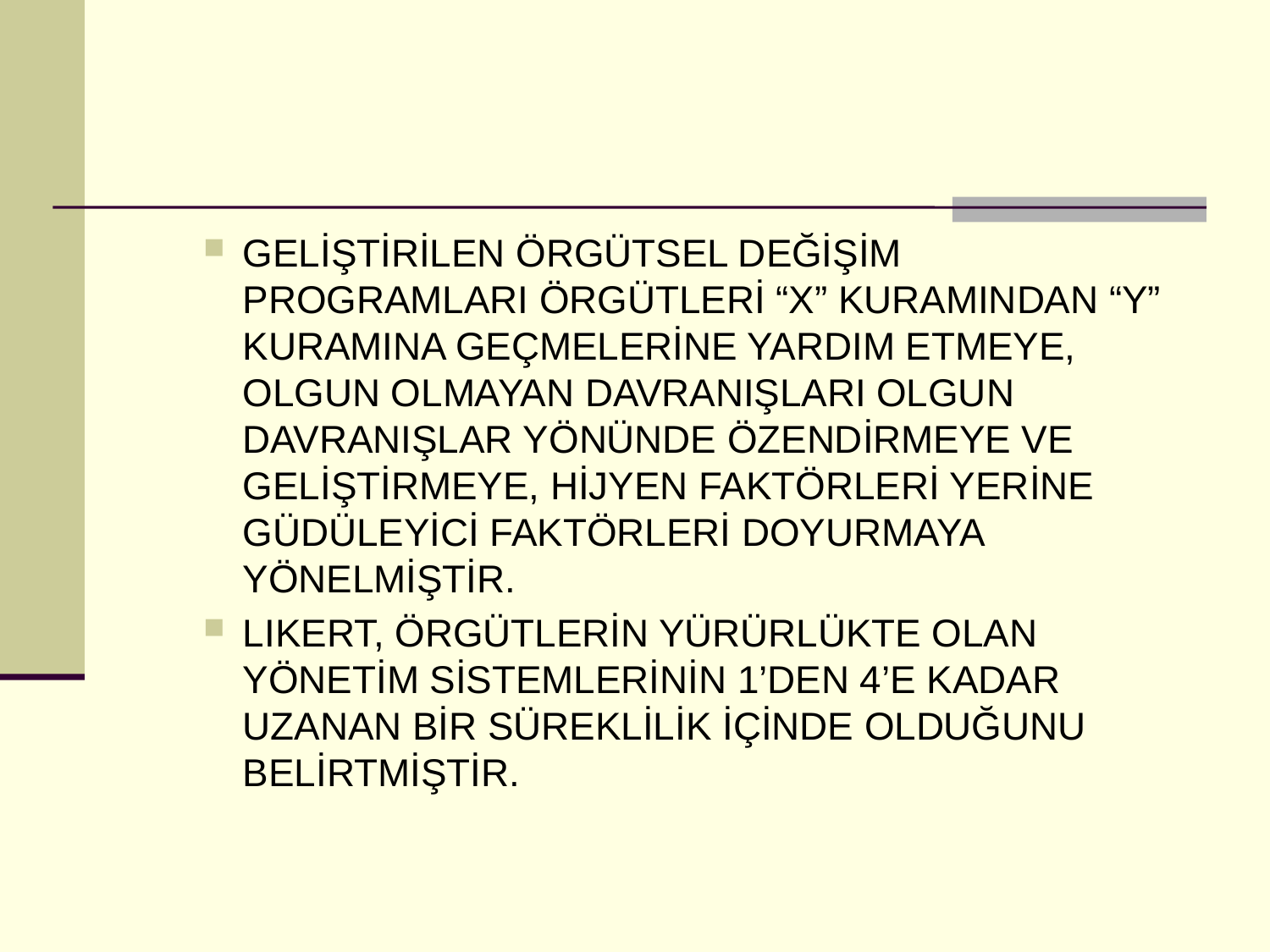

#
GELİŞTİRİLEN ÖRGÜTSEL DEĞİŞİM PROGRAMLARI ÖRGÜTLERİ “X” KURAMINDAN “Y” KURAMINA GEÇMELERİNE YARDIM ETMEYE, OLGUN OLMAYAN DAVRANIŞLARI OLGUN DAVRANIŞLAR YÖNÜNDE ÖZENDİRMEYE VE GELİŞTİRMEYE, HİJYEN FAKTÖRLERİ YERİNE GÜDÜLEYİCİ FAKTÖRLERİ DOYURMAYA YÖNELMİŞTİR.
LIKERT, ÖRGÜTLERİN YÜRÜRLÜKTE OLAN YÖNETİM SİSTEMLERİNİN 1’DEN 4’E KADAR UZANAN BİR SÜREKLİLİK İÇİNDE OLDUĞUNU BELİRTMİŞTİR.